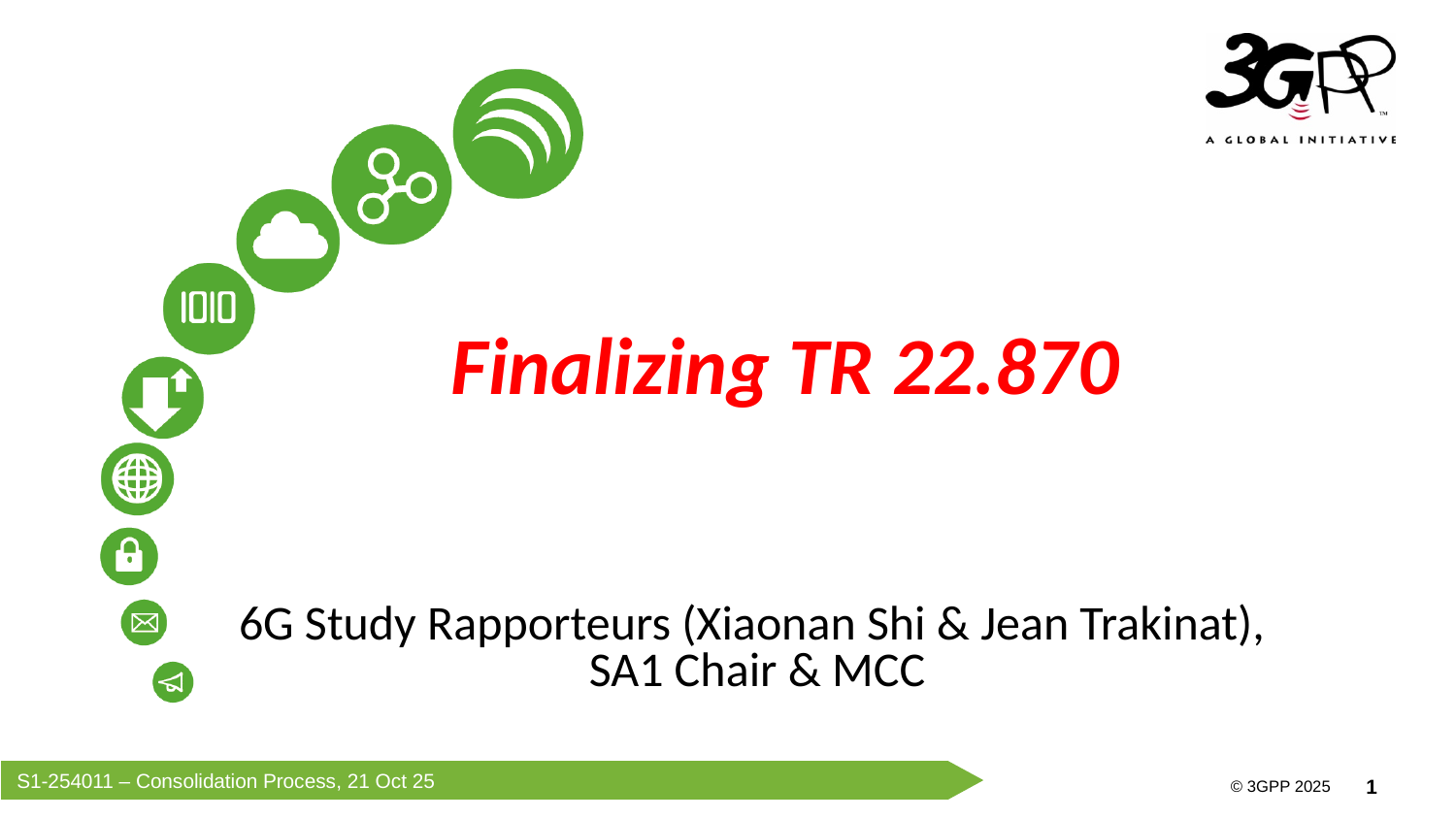

Finalizing TR 22.870

6G Study Rapporteurs (Xiaonan Shi & Jean Trakinat),
SA1 Chair & MCC
S1-254011 – Consolidation Process, 21 Oct 25

© 3GPP 2025